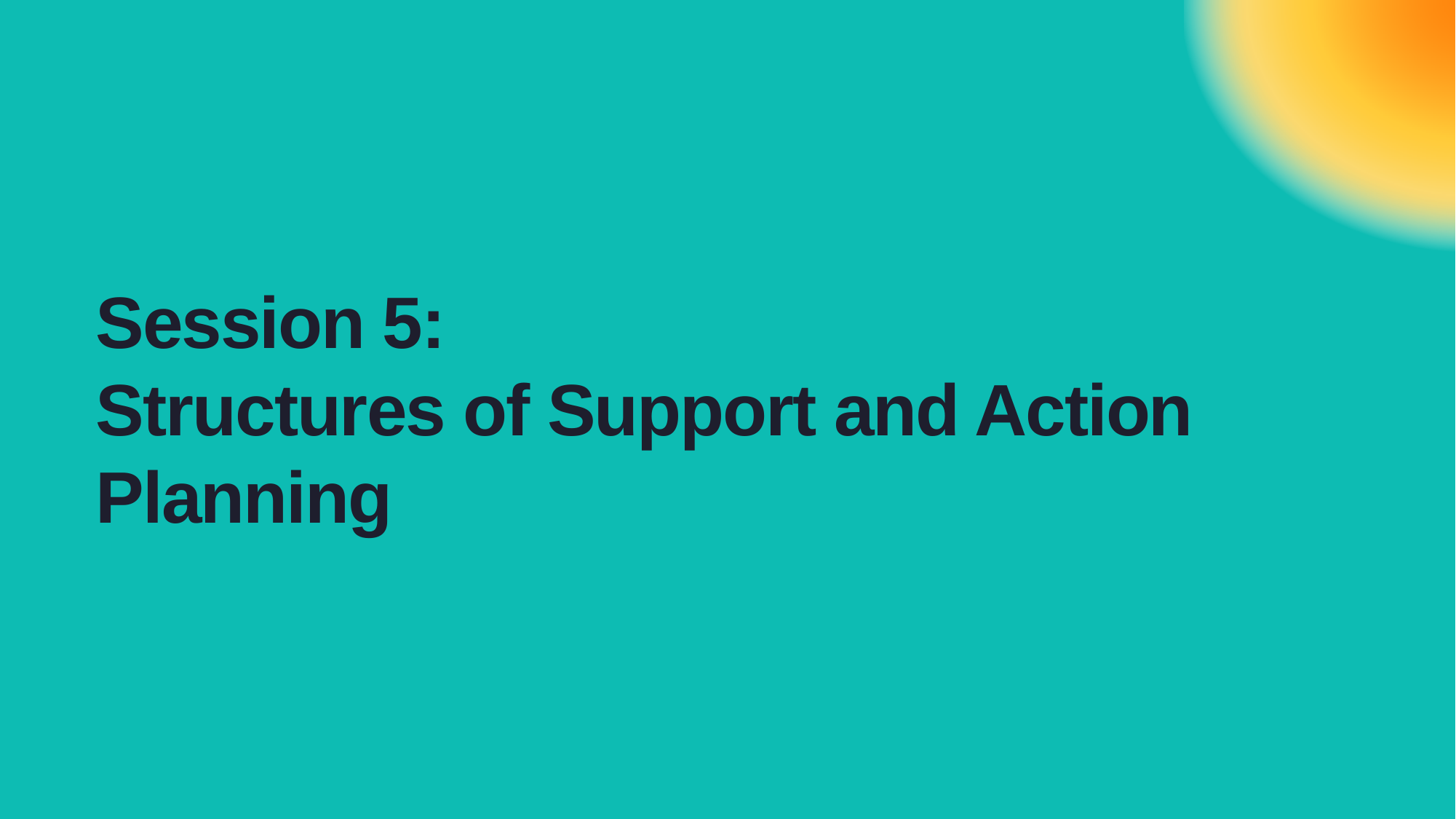

# Session 5: Structures of Support and Action Planning